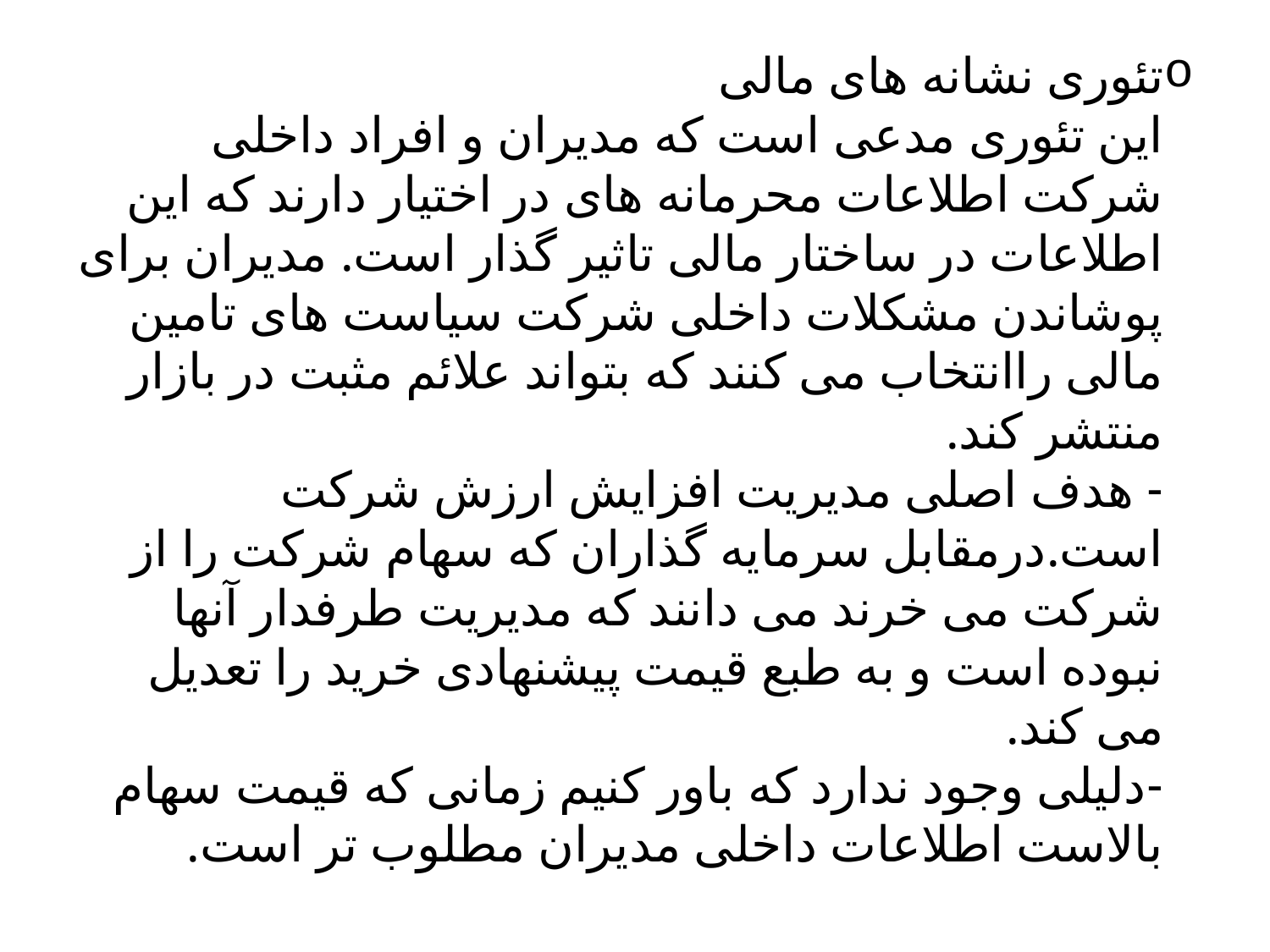

# تئوری نشانه های مالی این تئوری مدعی است که مدیران و افراد داخلی شرکت اطلاعات محرمانه های در اختیار دارند که این اطلاعات در ساختار مالی تاثیر گذار است. مدیران برای پوشاندن مشکلات داخلی شرکت سیاست های تامین مالی راانتخاب می کنند که بتواند علائم مثبت در بازار منتشر کند. - هدف اصلی مدیریت افزایش ارزش شرکت است.درمقابل سرمایه گذاران که سهام شرکت را از شرکت می خرند می دانند که مدیریت طرفدار آنها نبوده است و به طبع قیمت پیشنهادی خرید را تعدیل می کند. -دلیلی وجود ندارد که باور کنیم زمانی که قیمت سهام بالاست اطلاعات داخلی مدیران مطلوب تر است.